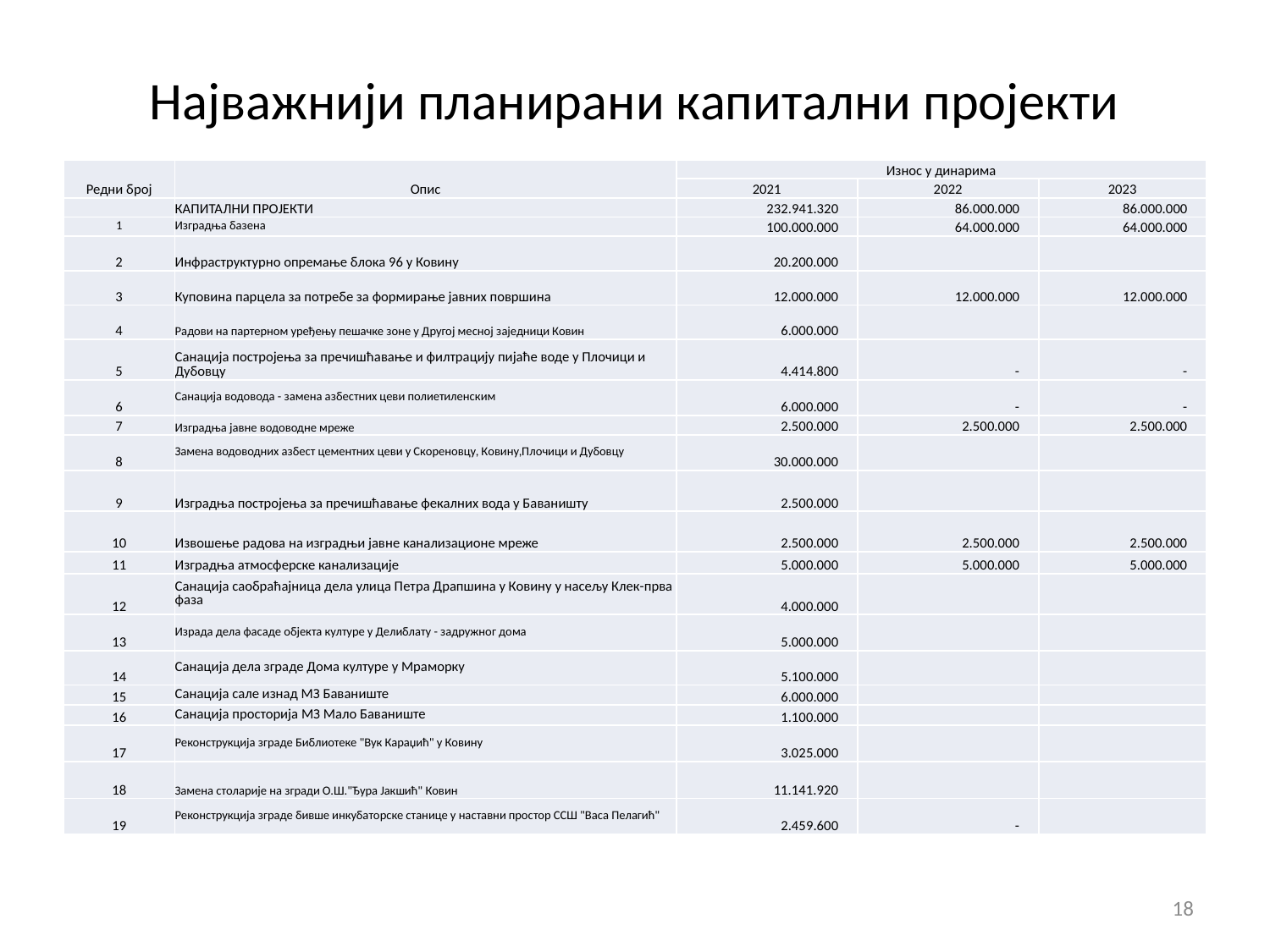

# Најважнији планирани капитални пројекти
| Редни број | Опис | Износ у динарима |  |  |
| --- | --- | --- | --- | --- |
|  |  | 2021 | 2022 | 2023 |
|  | КАПИТАЛНИ ПРОЈЕКТИ | 232.941.320 | 86.000.000 | 86.000.000 |
| 1 | Изградња базена | 100.000.000 | 64.000.000 | 64.000.000 |
| 2 | Инфраструктурно опремање блока 96 у Ковину | 20.200.000 |  |  |
| 3 | Куповина парцела за потребе за формирање јавних површина | 12.000.000 | 12.000.000 | 12.000.000 |
| 4 | Радови на партерном уређењу пешачке зоне у Другој месној заједници Ковин | 6.000.000 |  |  |
| 5 | Санација постројења за пречишћавање и филтрацију пијаће воде у Плочици и Дубовцу | 4.414.800 | - | - |
| 6 | Санација водовода - замена азбестних цеви полиетиленским | 6.000.000 | - | - |
| 7 | Изградња јавне водоводне мреже | 2.500.000 | 2.500.000 | 2.500.000 |
| 8 | Замена водоводних азбест цементних цеви у Скореновцу, Ковину,Плочици и Дубовцу | 30.000.000 |  |  |
| 9 | Изградња постројења за пречишћавање фекалних вода у Баваништу | 2.500.000 |  |  |
| 10 | Извошење радова на изградњи јавне канализационе мреже | 2.500.000 | 2.500.000 | 2.500.000 |
| 11 | Изградња атмосферске канализације | 5.000.000 | 5.000.000 | 5.000.000 |
| 12 | Санација саобраћајница дела улица Петра Драпшина у Ковину у насељу Клек-прва фаза | 4.000.000 |  |  |
| 13 | Израда дела фасаде објекта културе у Делиблату - задружног дома | 5.000.000 |  |  |
| 14 | Санација дела зграде Дома културе у Мраморку | 5.100.000 |  |  |
| 15 | Санација сале изнад МЗ Баваниште | 6.000.000 |  |  |
| 16 | Санација просторија МЗ Мало Баваниште | 1.100.000 |  |  |
| 17 | Реконструкција зграде Библиотеке "Вук Караџић" у Ковину | 3.025.000 |  |  |
| 18 | Замена столарије на згради О.Ш."Ђура Јакшић" Ковин | 11.141.920 |  |  |
| 19 | Реконструкција зграде бивше инкубаторске станице у наставни простор ССШ "Васа Пелагић" | 2.459.600 | - |  |
18